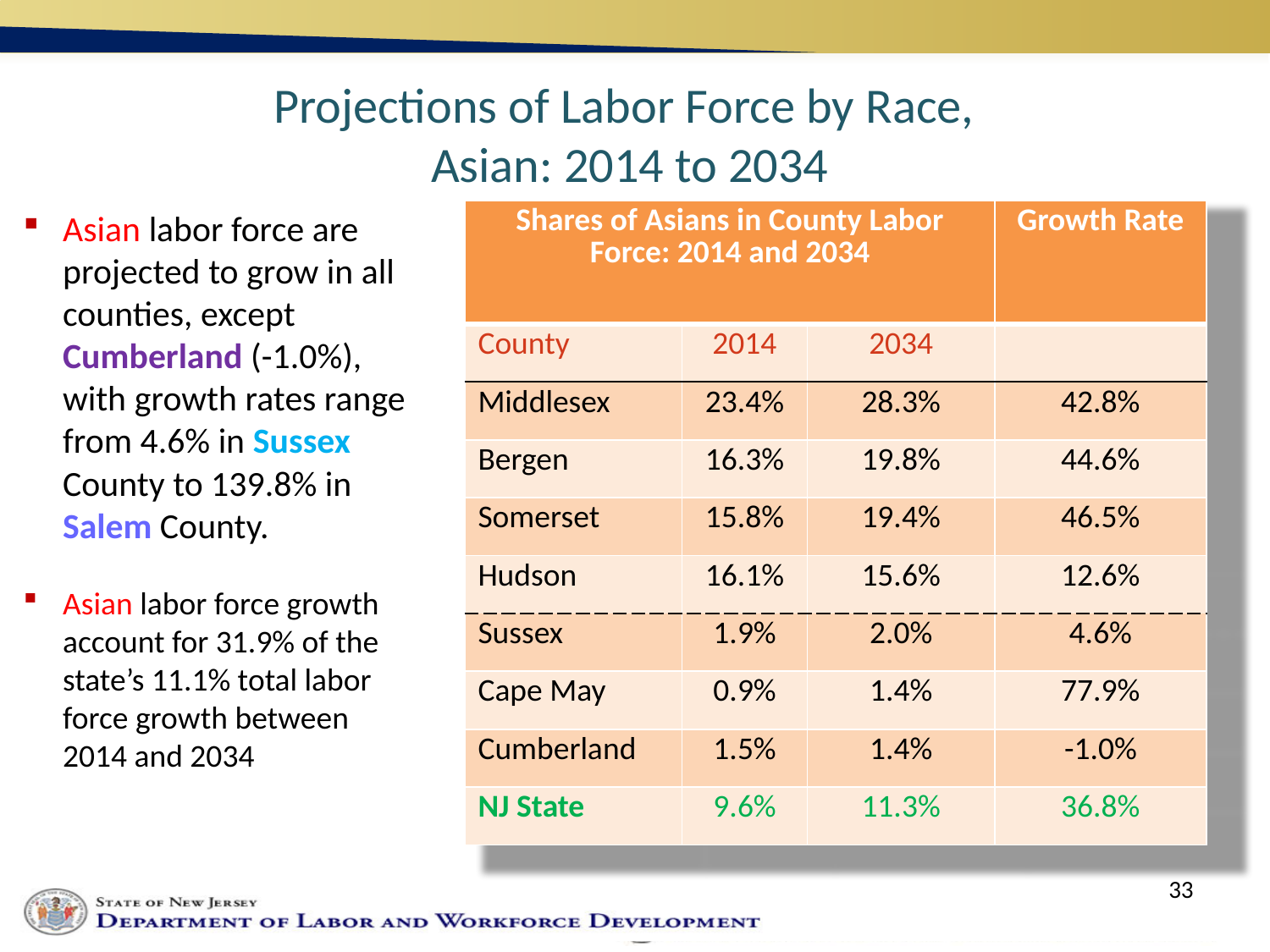

Projections of Labor Force by Race,
Asian: 2014 to 2034
Asian labor force are projected to grow in all counties, except Cumberland (-1.0%), with growth rates range from 4.6% in Sussex County to 139.8% in Salem County.

Asian labor force growth account for 31.9% of the state’s 11.1% total labor force growth between 2014 and 2034
| Shares of Asians in County Labor Force: 2014 and 2034 |  |  | Growth Rate |
| --- | --- | --- | --- |
| County | 2014 | 2034 |  |
| Middlesex | 23.4% | 28.3% | 42.8% |
| Bergen | 16.3% | 19.8% | 44.6% |
| Somerset | 15.8% | 19.4% | 46.5% |
| Hudson | 16.1% | 15.6% | 12.6% |
| Sussex | 1.9% | 2.0% | 4.6% |
| Cape May | 0.9% | 1.4% | 77.9% |
| Cumberland | 1.5% | 1.4% | -1.0% |
| NJ State | 9.6% | 11.3% | 36.8% |
33